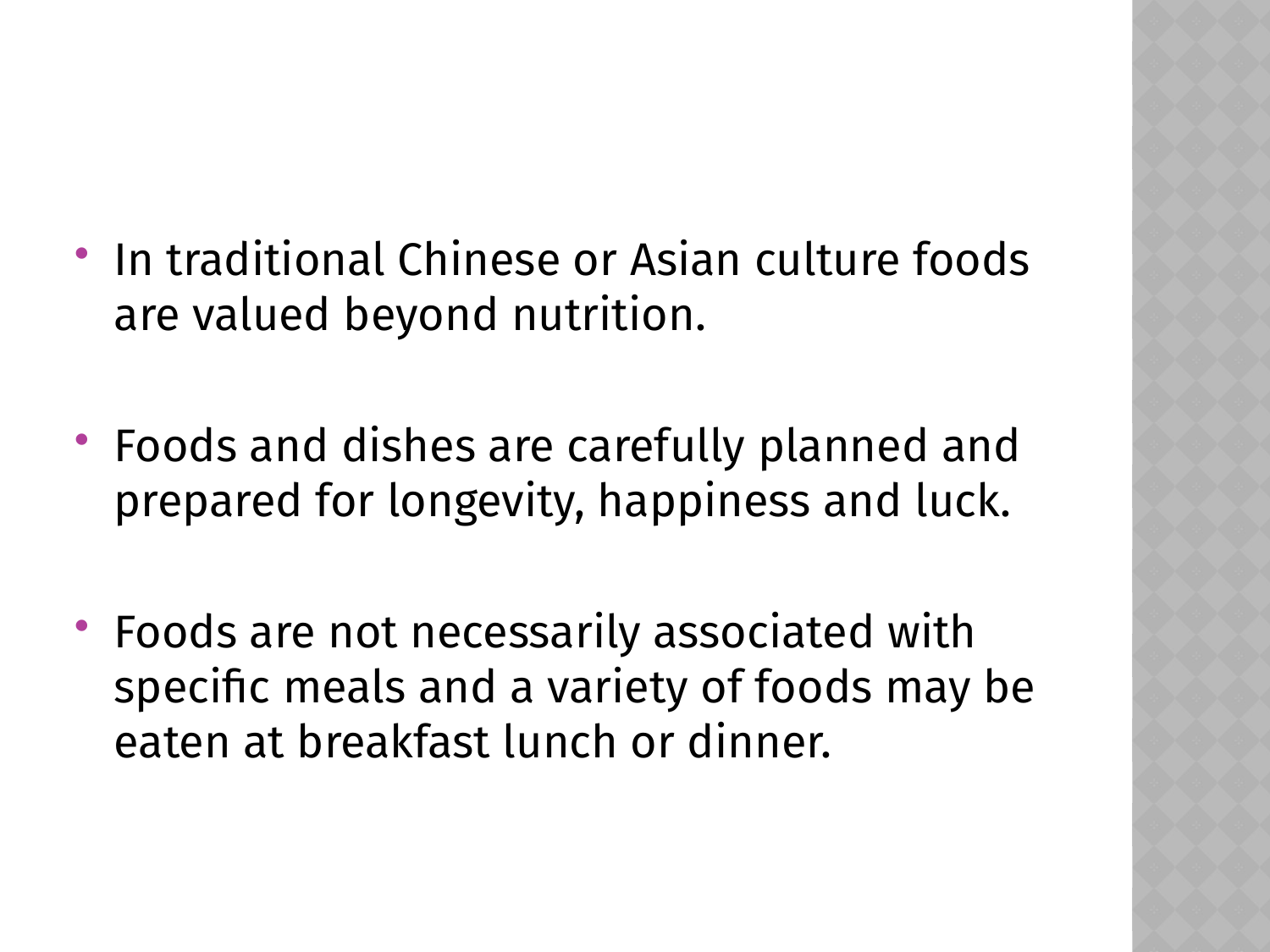

In traditional Chinese or Asian culture foods are valued beyond nutrition.

Foods and dishes are carefully planned and prepared for longevity, happiness and luck.

Foods are not necessarily associated with specific meals and a variety of foods may be eaten at breakfast lunch or dinner.